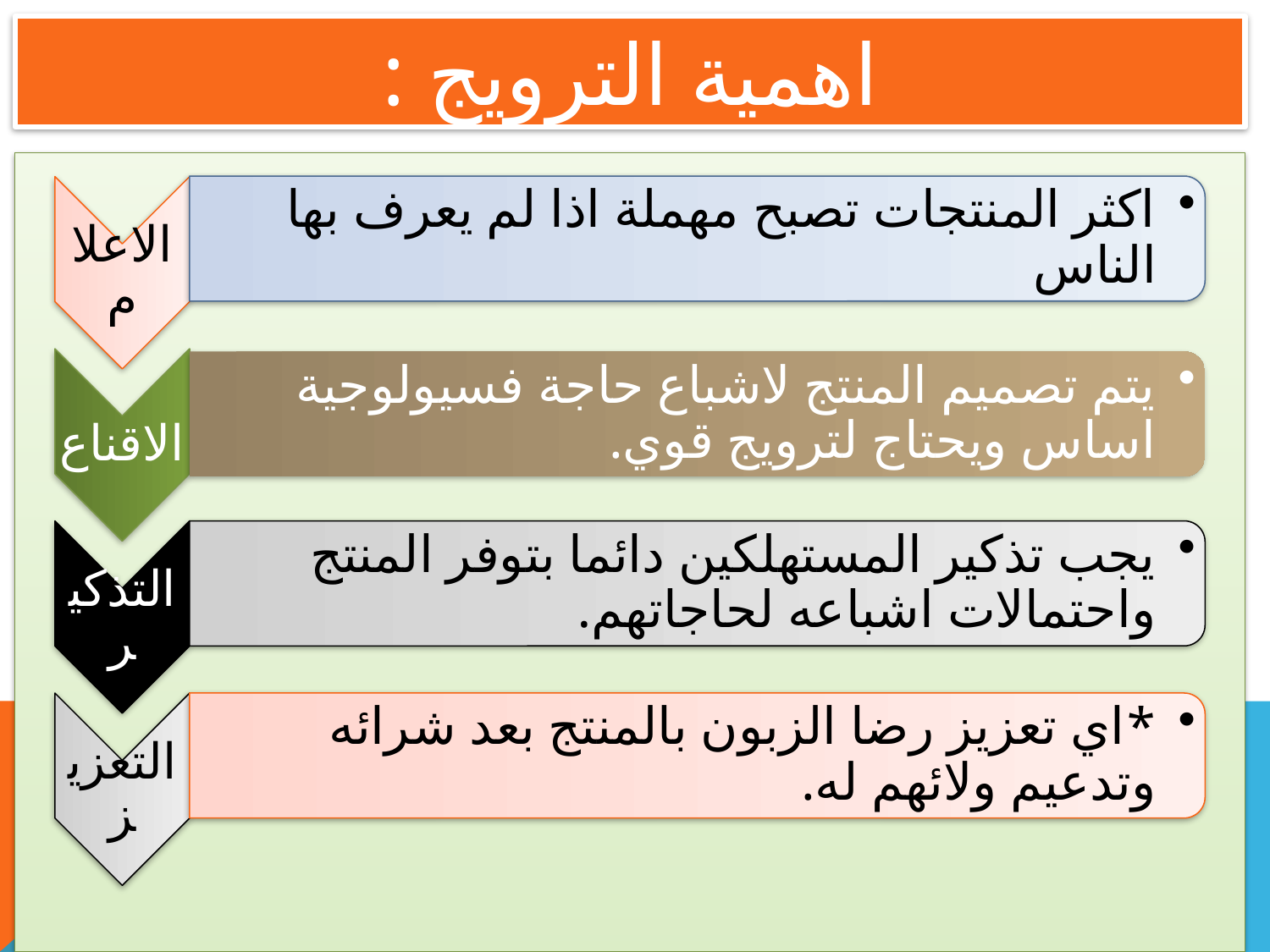

# اهمية الترويج :

الاعلام
اكثر المنتجات تصبح مهملة اذا لم يعرف بها الناس
الاقناع
يتم تصميم المنتج لاشباع حاجة فسيولوجية اساس ويحتاج لترويج قوي.
التذكير
يجب تذكير المستهلكين دائما بتوفر المنتج واحتمالات اشباعه لحاجاتهم.
التعزيز
*اي تعزيز رضا الزبون بالمنتج بعد شرائه وتدعيم ولائهم له.